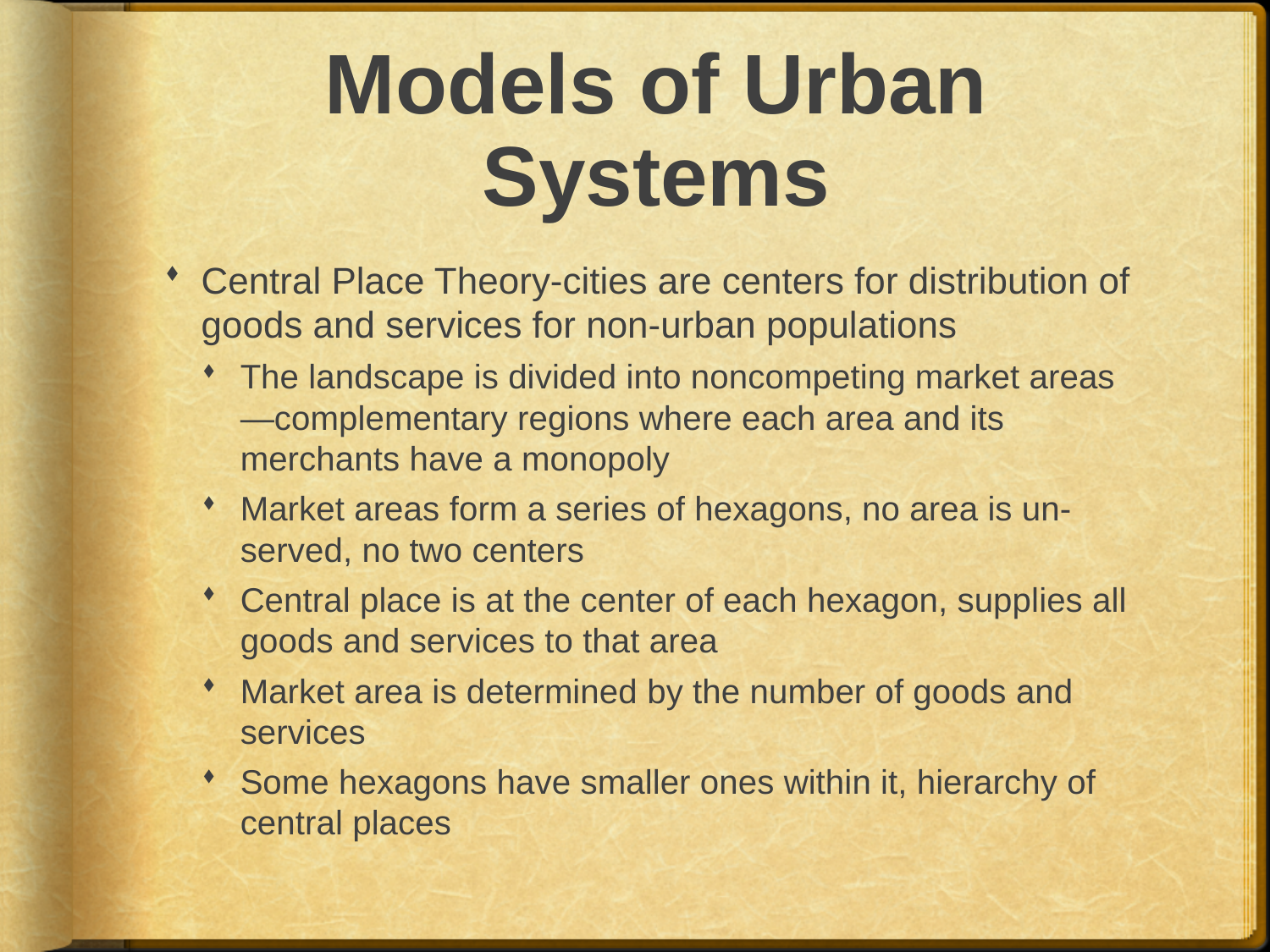

# Models of Urban Systems
Central Place Theory-cities are centers for distribution of goods and services for non-urban populations
The landscape is divided into noncompeting market areas—complementary regions where each area and its merchants have a monopoly
Market areas form a series of hexagons, no area is un-served, no two centers
Central place is at the center of each hexagon, supplies all goods and services to that area
Market area is determined by the number of goods and services
Some hexagons have smaller ones within it, hierarchy of central places